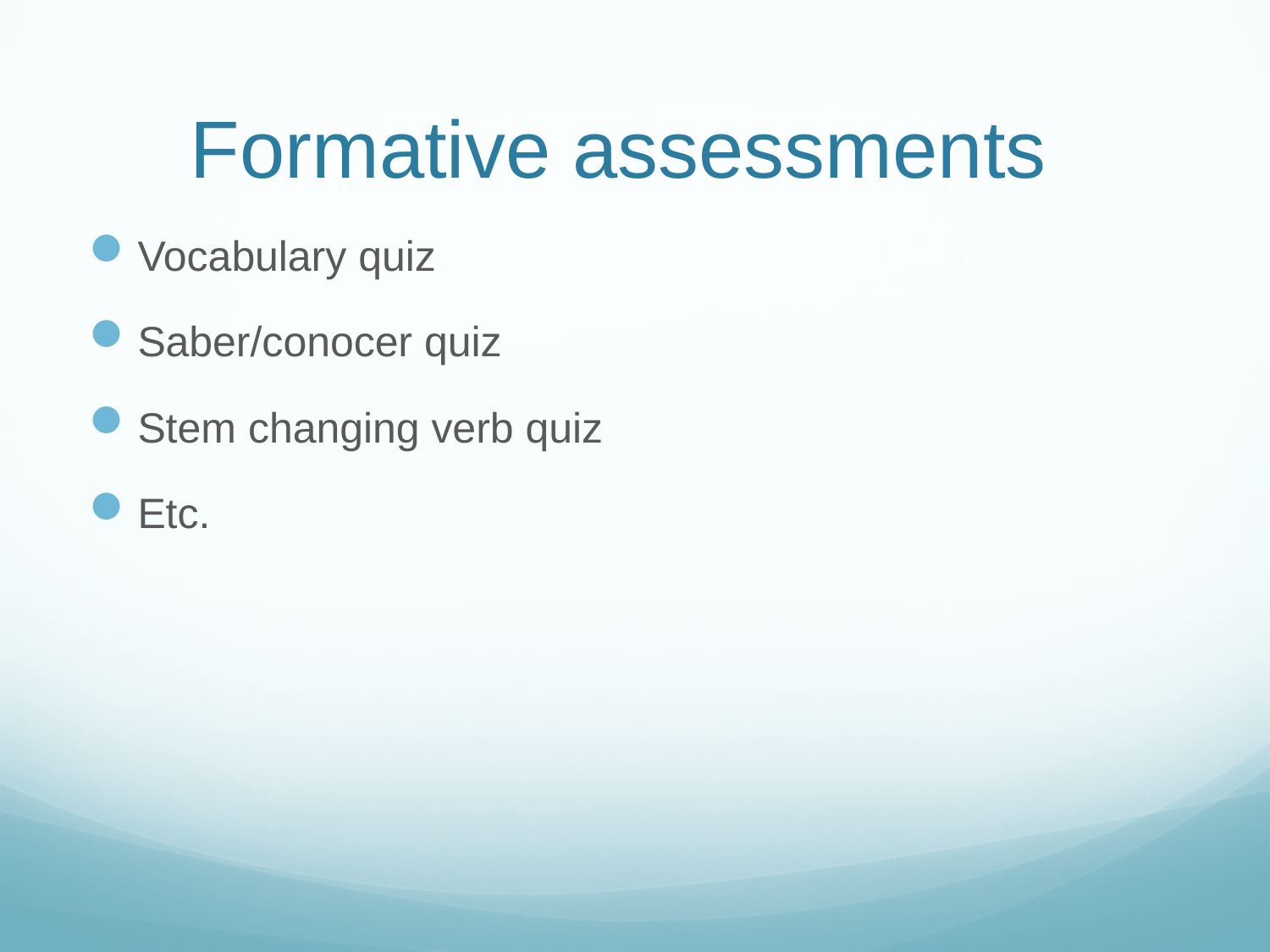

# Formative assessments
Vocabulary quiz
Saber/conocer quiz
Stem changing verb quiz
Etc.